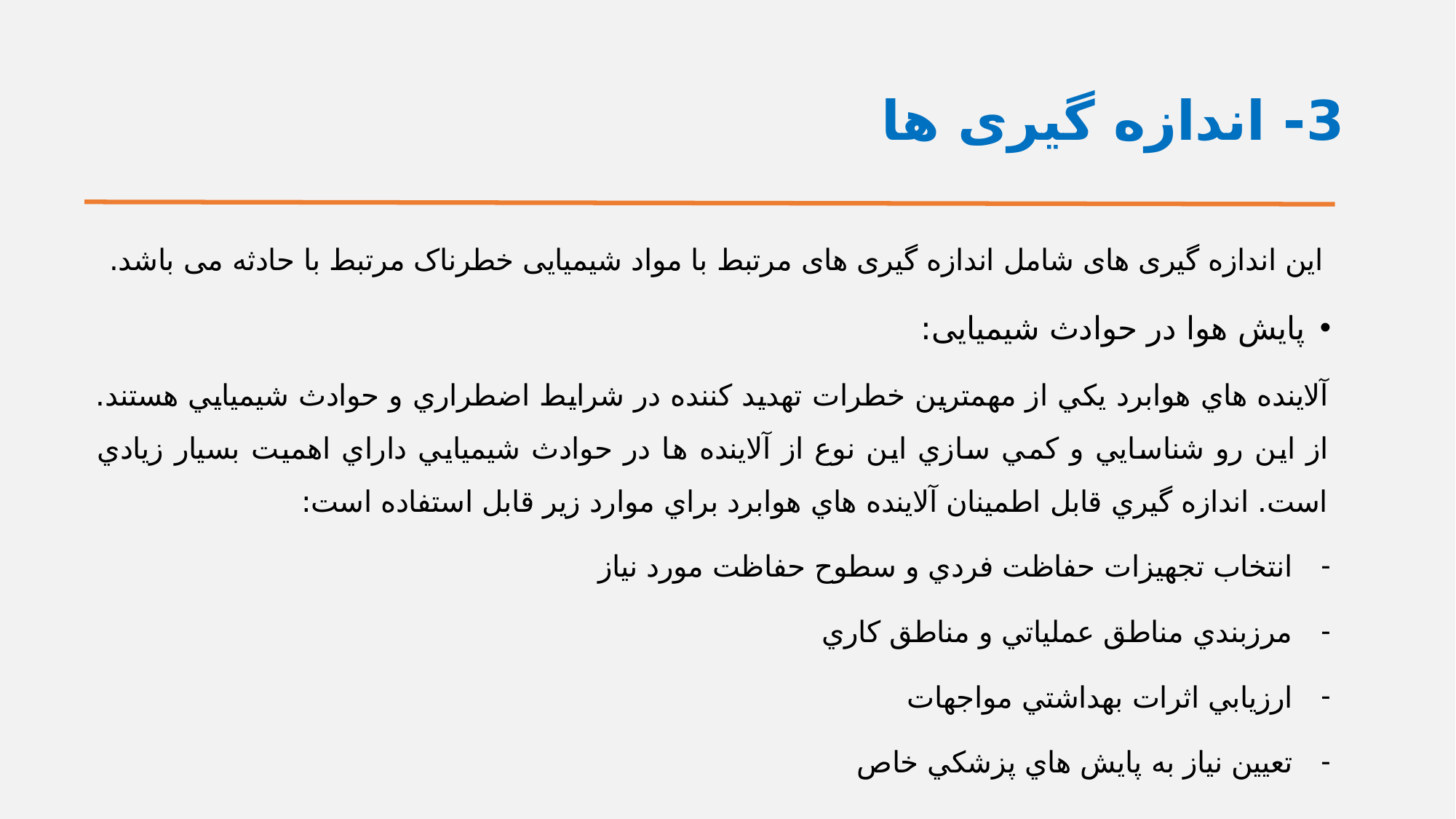

# 3- اندازه گیری ها
این اندازه گیری های شامل اندازه گیری های مرتبط با مواد شیمیایی خطرناک مرتبط با حادثه می باشد.
پايش هوا در حوادث شیمیایی:
آلاينده هاي هوابرد يكي از مهمترين خطرات تهديد كننده در شرايط اضطراري و حوادث شيميايي هستند. از اين رو شناسايي و كمي سازي اين نوع از آلاينده ها در حوادث شيميايي داراي اهميت بسيار زيادي است. اندازه گيري قابل اطمينان آلاينده هاي هوابرد براي موارد زير قابل استفاده است:
انتخاب تجهيزات حفاظت فردي و سطوح حفاظت مورد نياز
مرزبندي مناطق عملياتي و مناطق كاري
ارزيابي اثرات بهداشتي مواجهات
تعيين نياز به پايش هاي پزشكي خاص